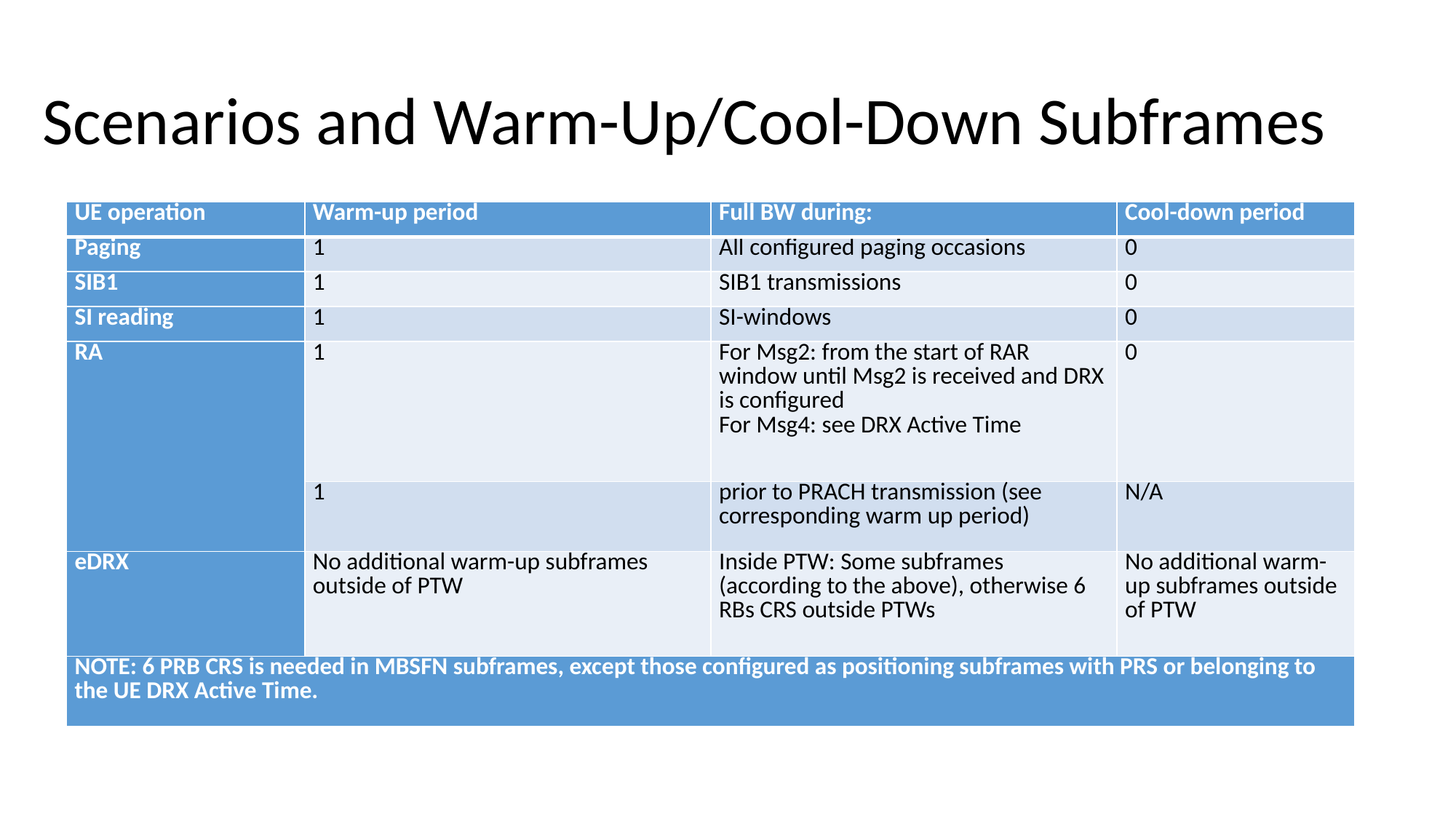

# Scenarios and Warm-Up/Cool-Down Subframes
| UE operation | Warm-up period | Full BW during: | Cool-down period |
| --- | --- | --- | --- |
| Paging | 1 | All configured paging occasions | 0 |
| SIB1 | 1 | SIB1 transmissions | 0 |
| SI reading | 1 | SI-windows | 0 |
| RA | 1 | For Msg2: from the start of RAR window until Msg2 is received and DRX is configured For Msg4: see DRX Active Time | 0 |
|  | 1 | prior to PRACH transmission (see corresponding warm up period) | N/A |
| eDRX | No additional warm-up subframes outside of PTW | Inside PTW: Some subframes (according to the above), otherwise 6 RBs CRS outside PTWs | No additional warm-up subframes outside of PTW |
| NOTE: 6 PRB CRS is needed in MBSFN subframes, except those configured as positioning subframes with PRS or belonging to the UE DRX Active Time. |  |  |  |